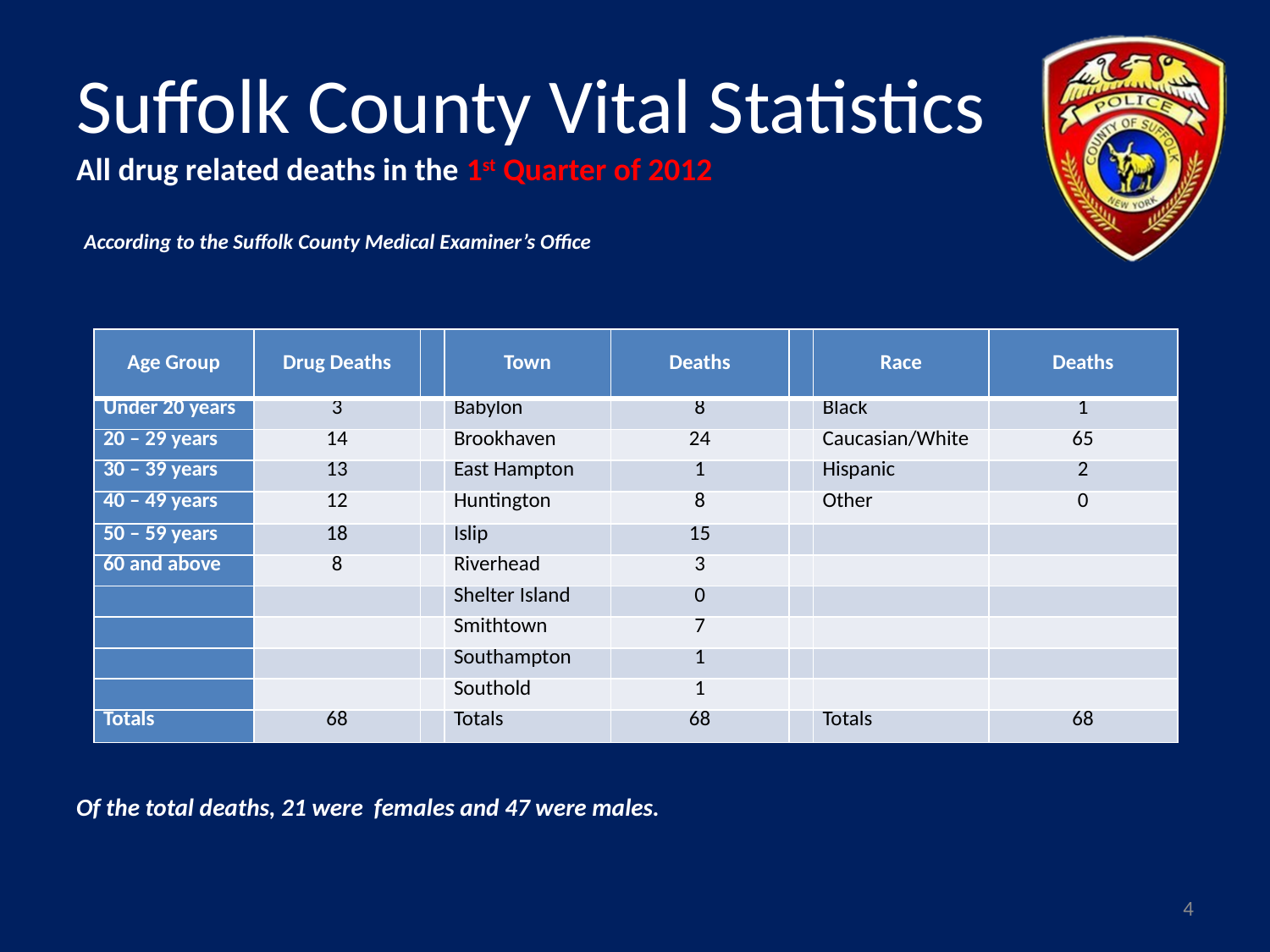

# Suffolk County Vital Statistics All drug related deaths in the 1st Quarter of 2012
According to the Suffolk County Medical Examiner’s Office

Of the total deaths, 21 were  females and 47 were males.

| Age Group | Drug Deaths |  | Town | Deaths |  | Race | Deaths |
| --- | --- | --- | --- | --- | --- | --- | --- |
| Under 20 years | 3 |  | Babylon | 8 |  | Black | 1 |
| 20 – 29 years | 14 |  | Brookhaven | 24 |  | Caucasian/White | 65 |
| 30 – 39 years | 13 |  | East Hampton | 1 |  | Hispanic | 2 |
| 40 – 49 years | 12 |  | Huntington | 8 |  | Other | 0 |
| 50 – 59 years | 18 |  | Islip | 15 |  |  |  |
| 60 and above | 8 |  | Riverhead | 3 |  |  |  |
|  |  |  | Shelter Island | 0 |  |  |  |
|  |  |  | Smithtown | 7 |  |  |  |
|  |  |  | Southampton | 1 |  |  |  |
|  |  |  | Southold | 1 |  |  |  |
| Totals | 68 |  | Totals | 68 |  | Totals | 68 |
4